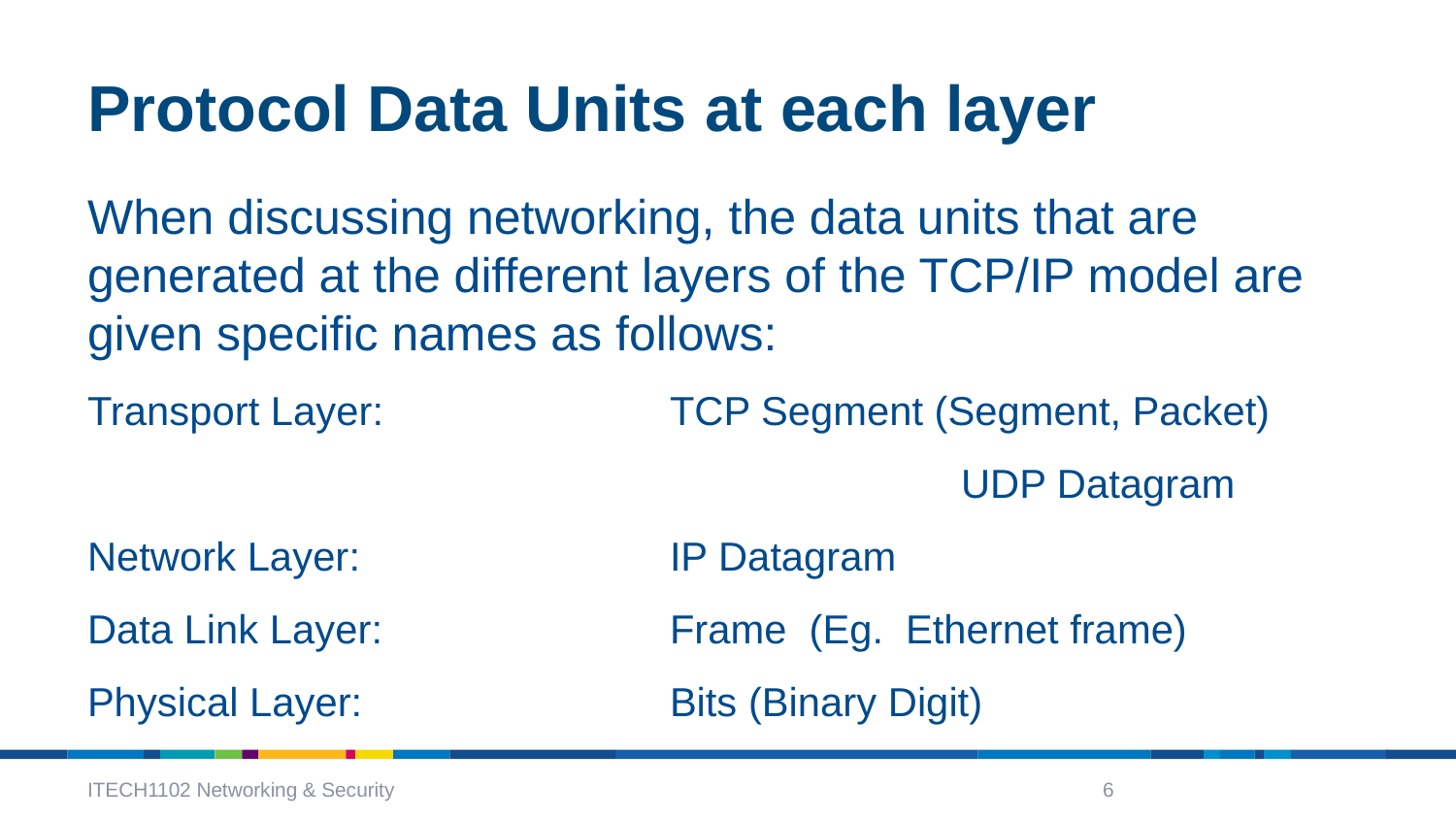

# Protocol Data Units at each layer
When discussing networking, the data units that are generated at the different layers of the TCP/IP model are given specific names as follows:
Transport Layer:		TCP Segment (Segment, Packet)
						UDP Datagram
Network Layer:			IP Datagram
Data Link Layer:		Frame  (Eg.  Ethernet frame)
Physical Layer:			Bits (Binary Digit)
ITECH1102 Networking & Security
6